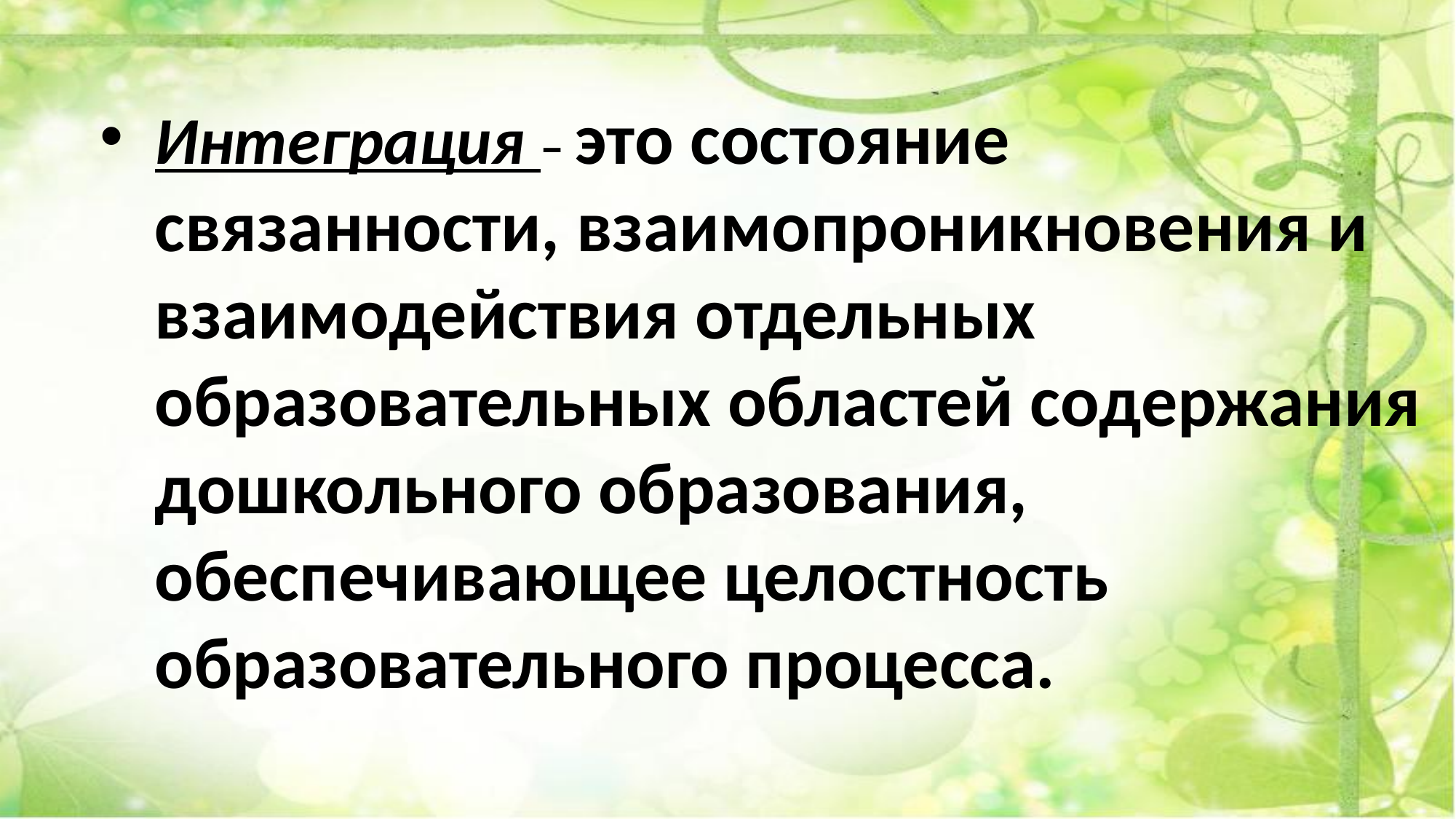

Интеграция – это состояние связанности, взаимопроникновения и взаимодействия отдельных образовательных областей содержания дошкольного образования, обеспечивающее целостность образовательного процесса.